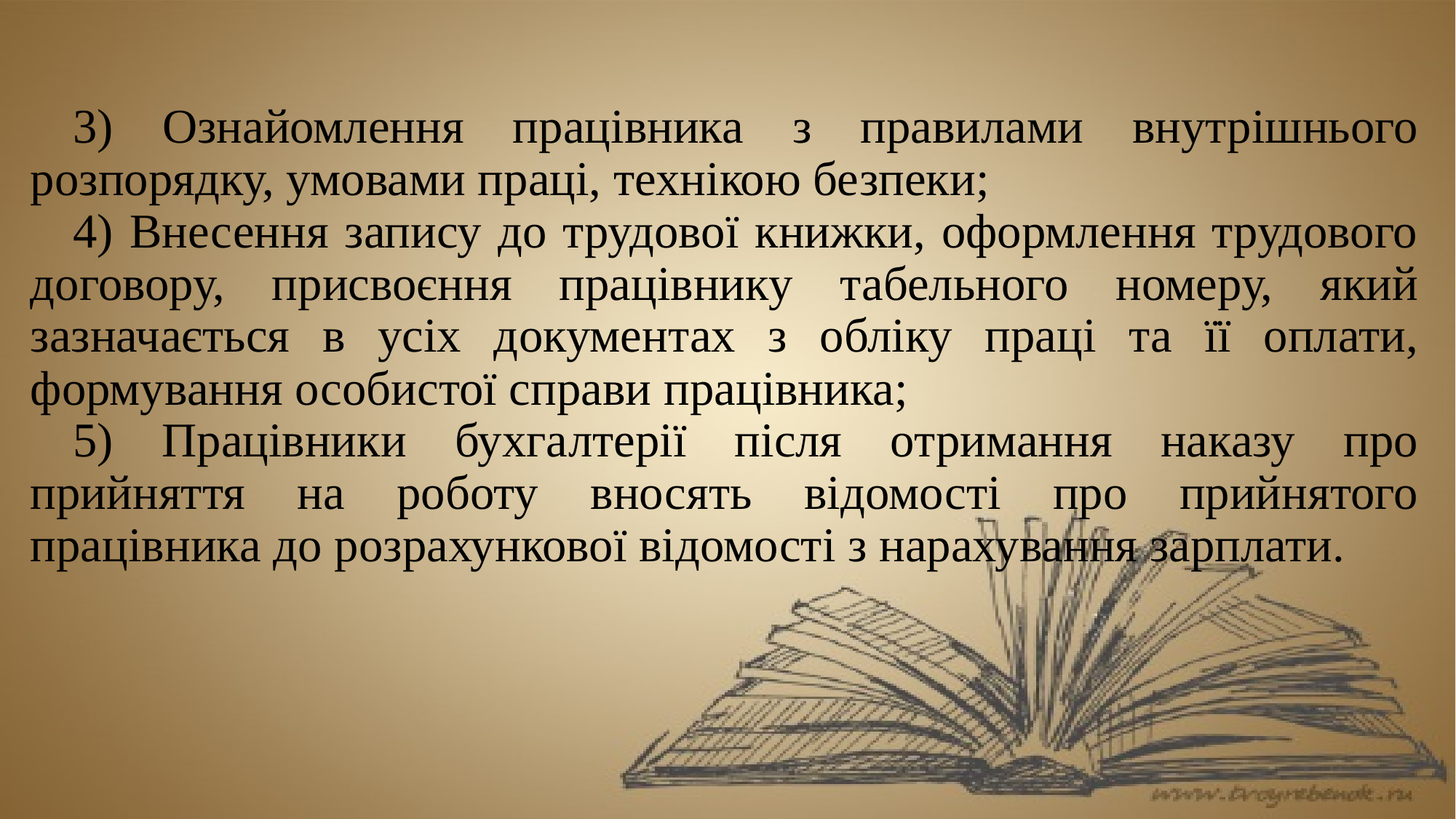

3) Ознайомлення працівника з правилами внутрішнього розпорядку, умовами праці, технікою безпеки;
4) Внесення запису до трудової книжки, оформлення трудового договору, присвоєння працівнику табельного номеру, який зазначається в усіх документах з обліку праці та її оплати, формування особистої справи працівника;
5) Працівники бухгалтерії після отримання наказу про прийняття на роботу вносять відомості про прийнятого працівника до розрахункової відомості з нарахування зарплати.